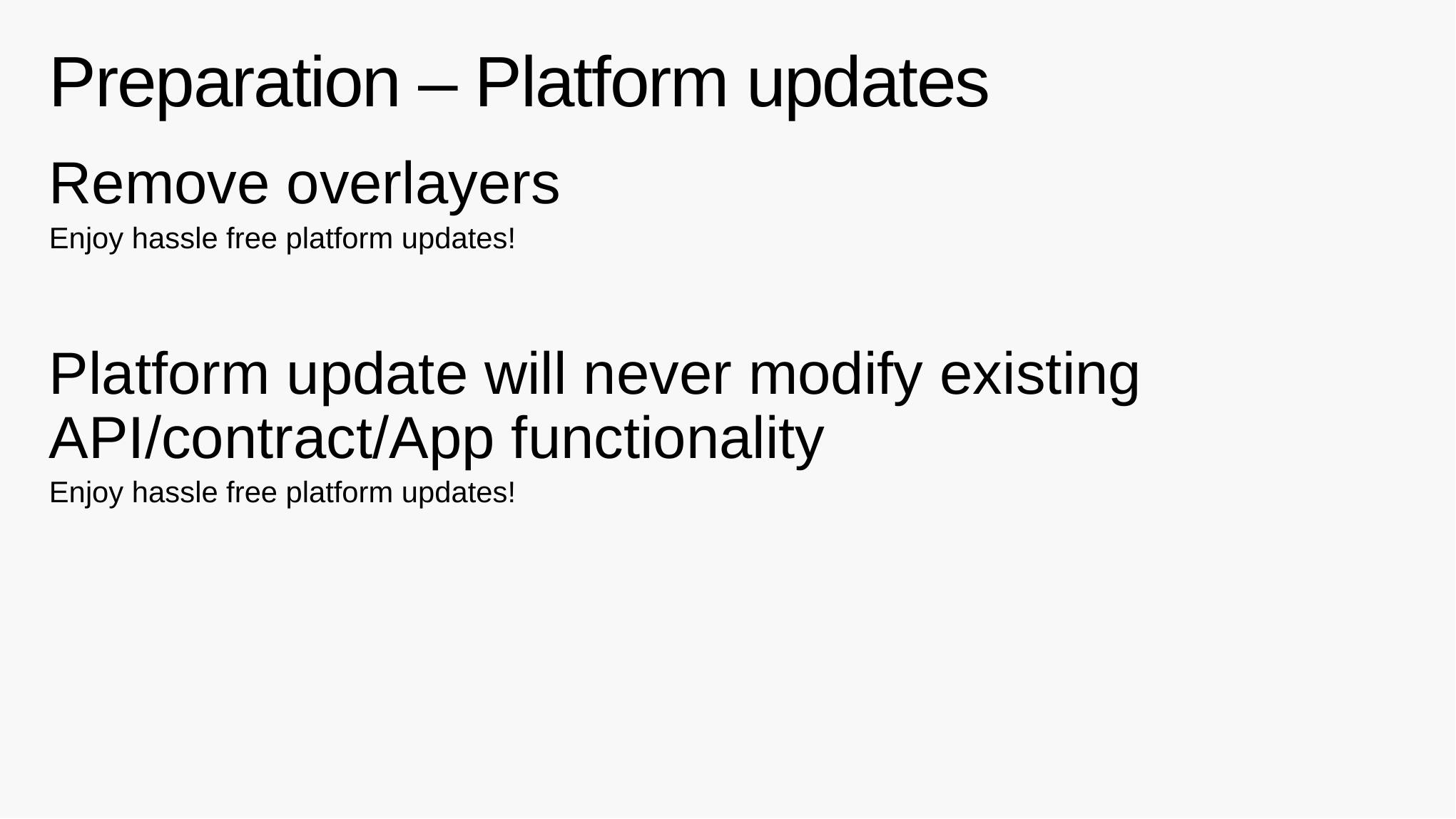

# Preparation – Platform updates
Remove overlayers
Enjoy hassle free platform updates!

Platform update will never modify existing API/contract/App functionality
Enjoy hassle free platform updates!